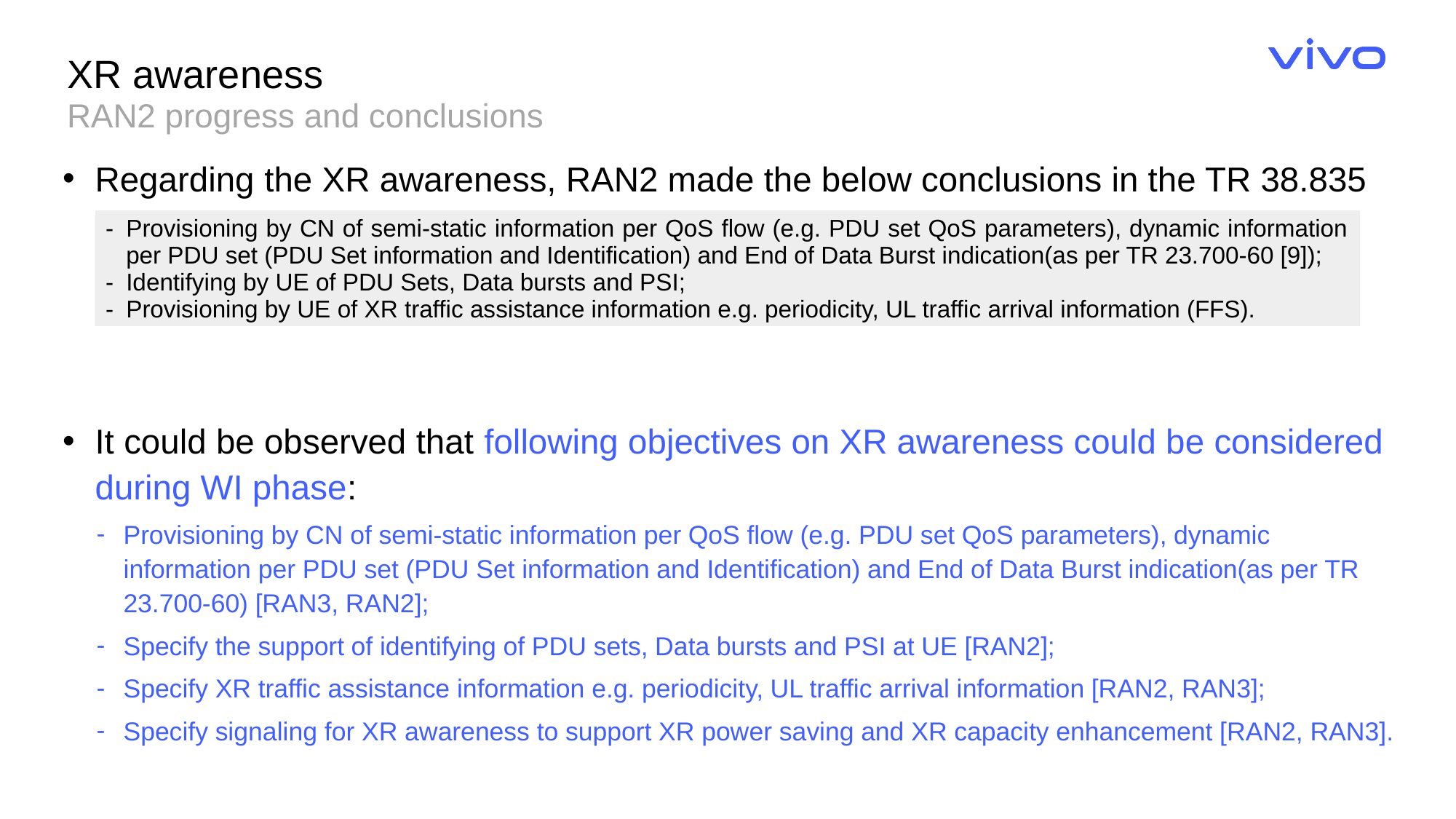

XR awareness
RAN2 progress and conclusions
Regarding the XR awareness, RAN2 made the below conclusions in the TR 38.835 v2.0:

It could be observed that following objectives on XR awareness could be considered during WI phase:
Provisioning by CN of semi-static information per QoS flow (e.g. PDU set QoS parameters), dynamic information per PDU set (PDU Set information and Identification) and End of Data Burst indication(as per TR 23.700-60) [RAN3, RAN2];
Specify the support of identifying of PDU sets, Data bursts and PSI at UE [RAN2];
Specify XR traffic assistance information e.g. periodicity, UL traffic arrival information [RAN2, RAN3];
Specify signaling for XR awareness to support XR power saving and XR capacity enhancement [RAN2, RAN3].

| Provisioning by CN of semi-static information per QoS flow (e.g. PDU set QoS parameters), dynamic information per PDU set (PDU Set information and Identification) and End of Data Burst indication(as per TR 23.700-60 [9]); Identifying by UE of PDU Sets, Data bursts and PSI; Provisioning by UE of XR traffic assistance information e.g. periodicity, UL traffic arrival information (FFS). |
| --- |